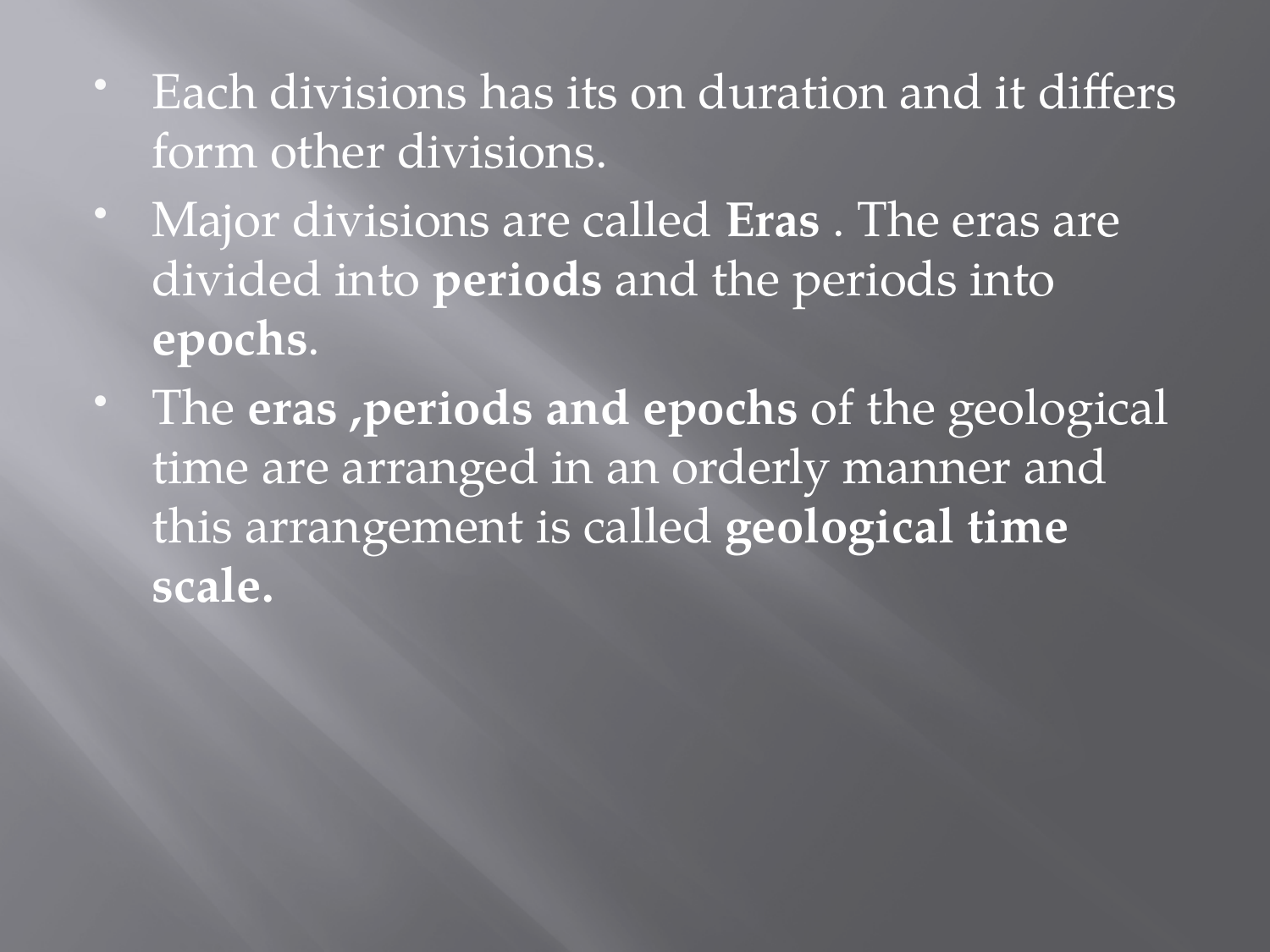

Each divisions has its on duration and it differs form other divisions.
Major divisions are called Eras . The eras are divided into periods and the periods into epochs.
The eras ,periods and epochs of the geological time are arranged in an orderly manner and this arrangement is called geological time scale.